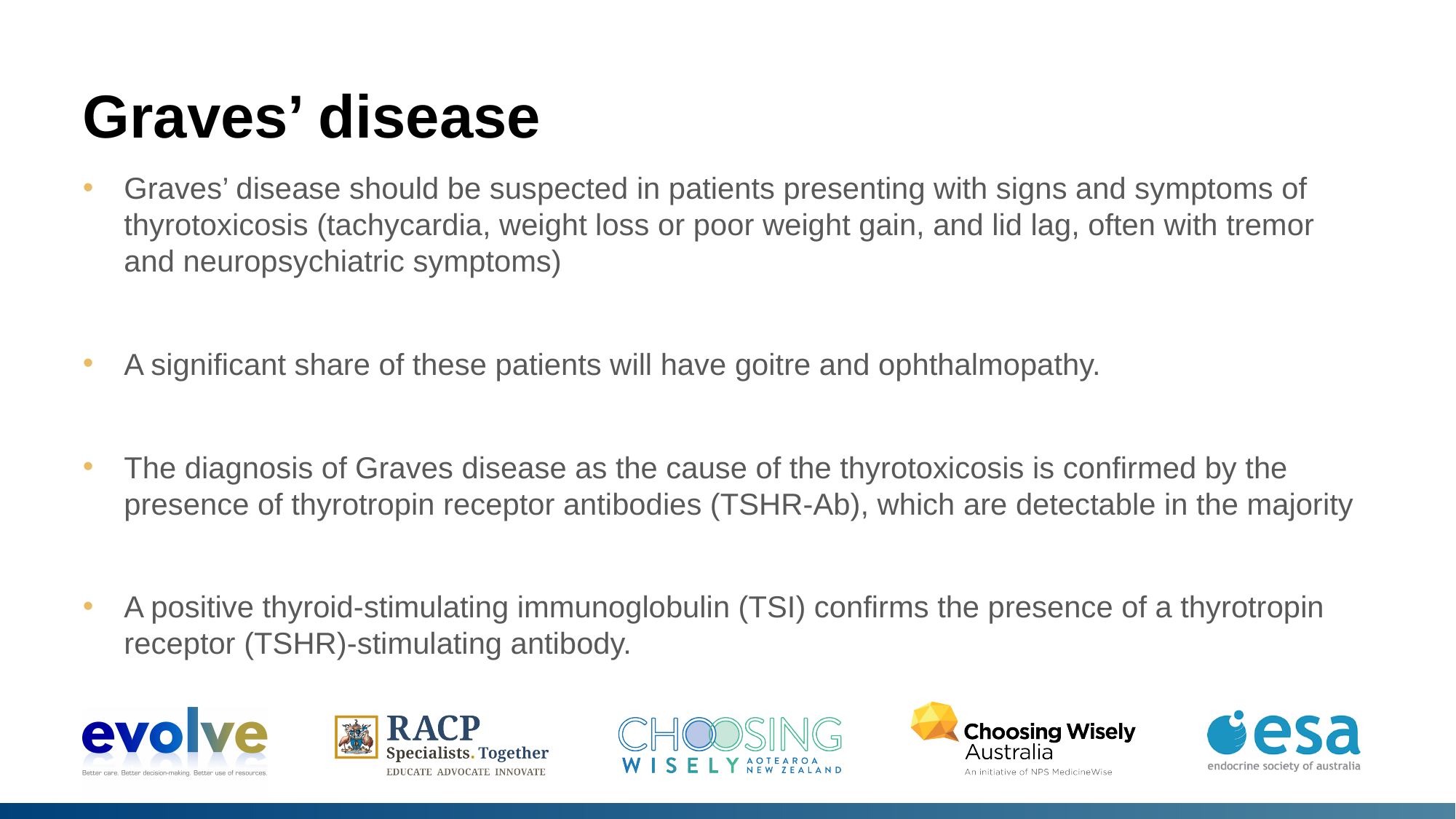

# Graves’ disease
Graves’ disease should be suspected in patients presenting with signs and symptoms of thyrotoxicosis (tachycardia, weight loss or poor weight gain, and lid lag, often with tremor and neuropsychiatric symptoms)

A significant share of these patients will have goitre and ophthalmopathy.

The diagnosis of Graves disease as the cause of the thyrotoxicosis is confirmed by the presence of thyrotropin receptor antibodies (TSHR-Ab), which are detectable in the majority

A positive thyroid-stimulating immunoglobulin (TSI) confirms the presence of a thyrotropin receptor (TSHR)-stimulating antibody.